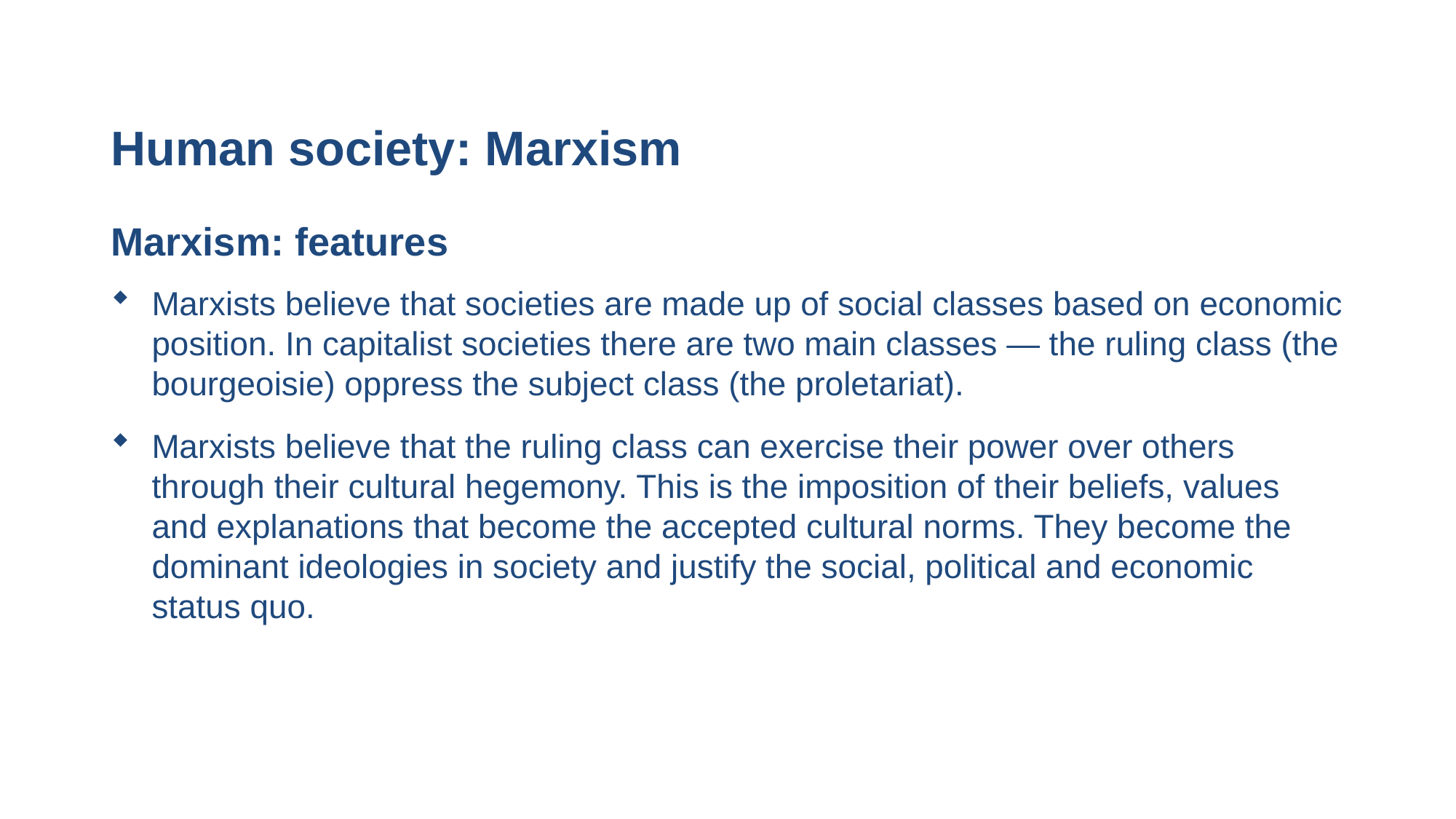

# Human society: Marxism
Marxism: features
Marxists believe that societies are made up of social classes based on economic position. In capitalist societies there are two main classes — the ruling class (the bourgeoisie) oppress the subject class (the proletariat).
Marxists believe that the ruling class can exercise their power over others through their cultural hegemony. This is the imposition of their beliefs, values and explanations that become the accepted cultural norms. They become the dominant ideologies in society and justify the social, political and economic status quo.